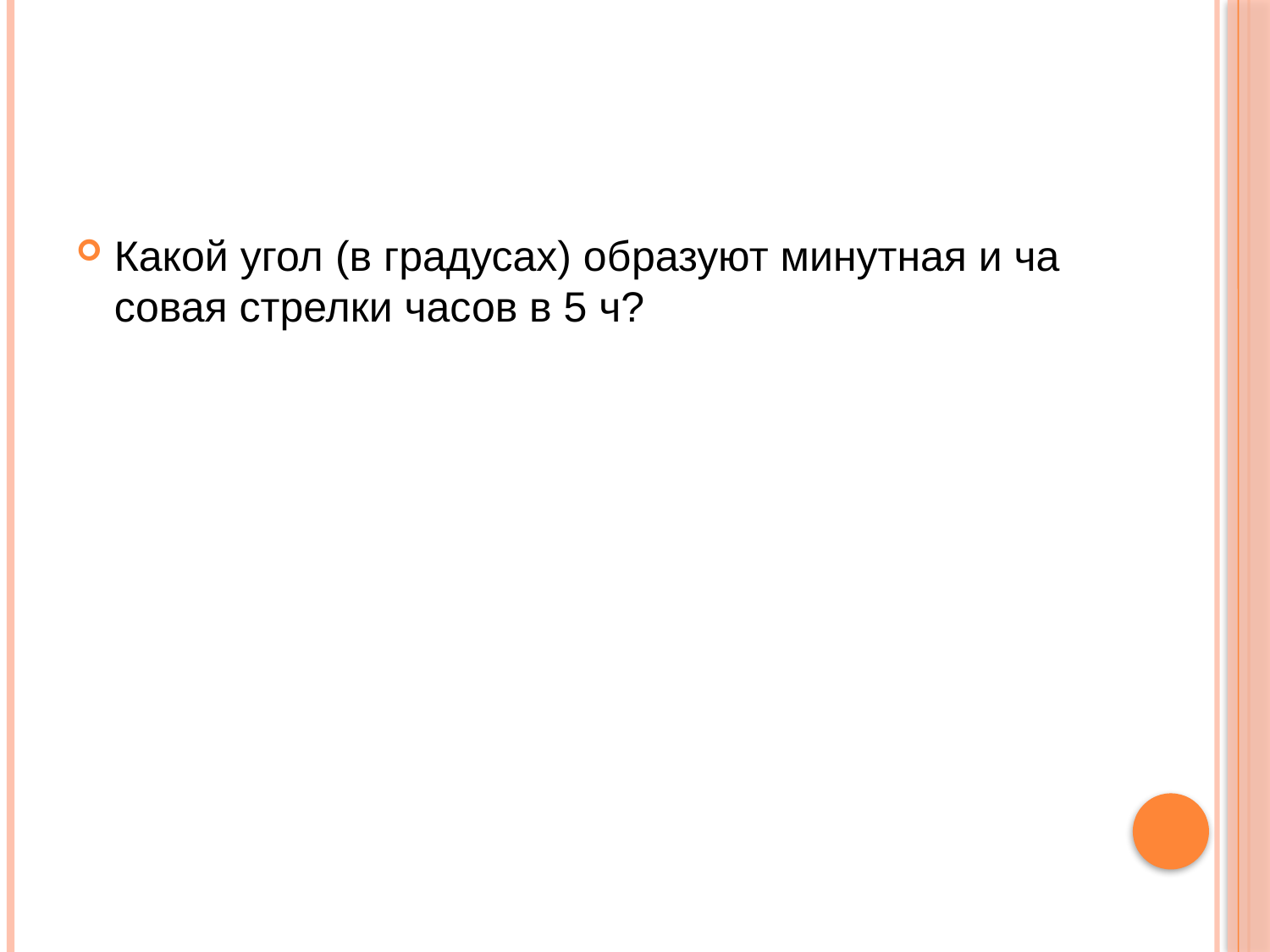

#
Какой угол (в градусах) об­ра­зу­ют минутная и ча­со­вая стрелки часов в 5 ч?